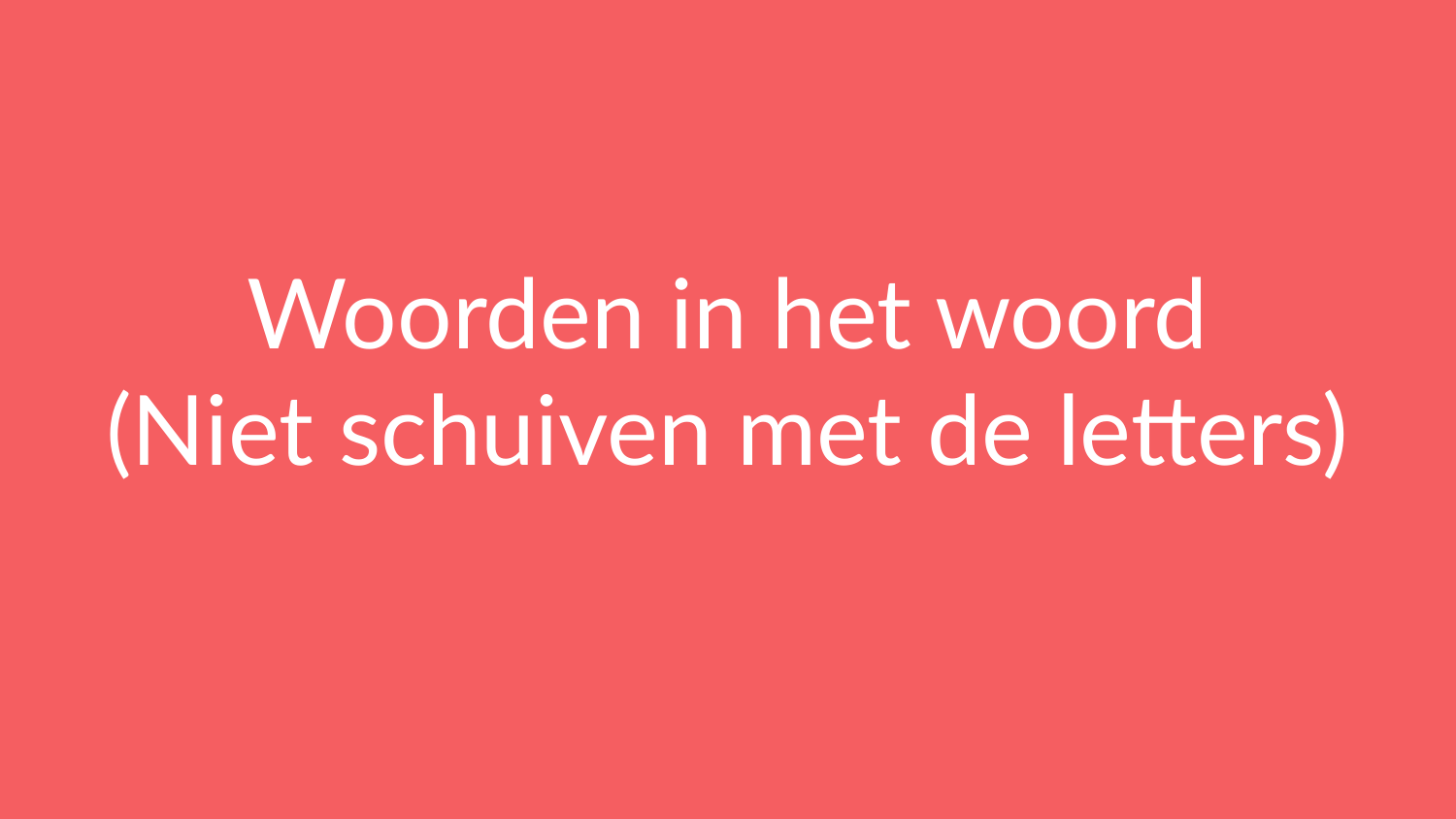

# Woorden in het woord
(Niet schuiven met de letters)